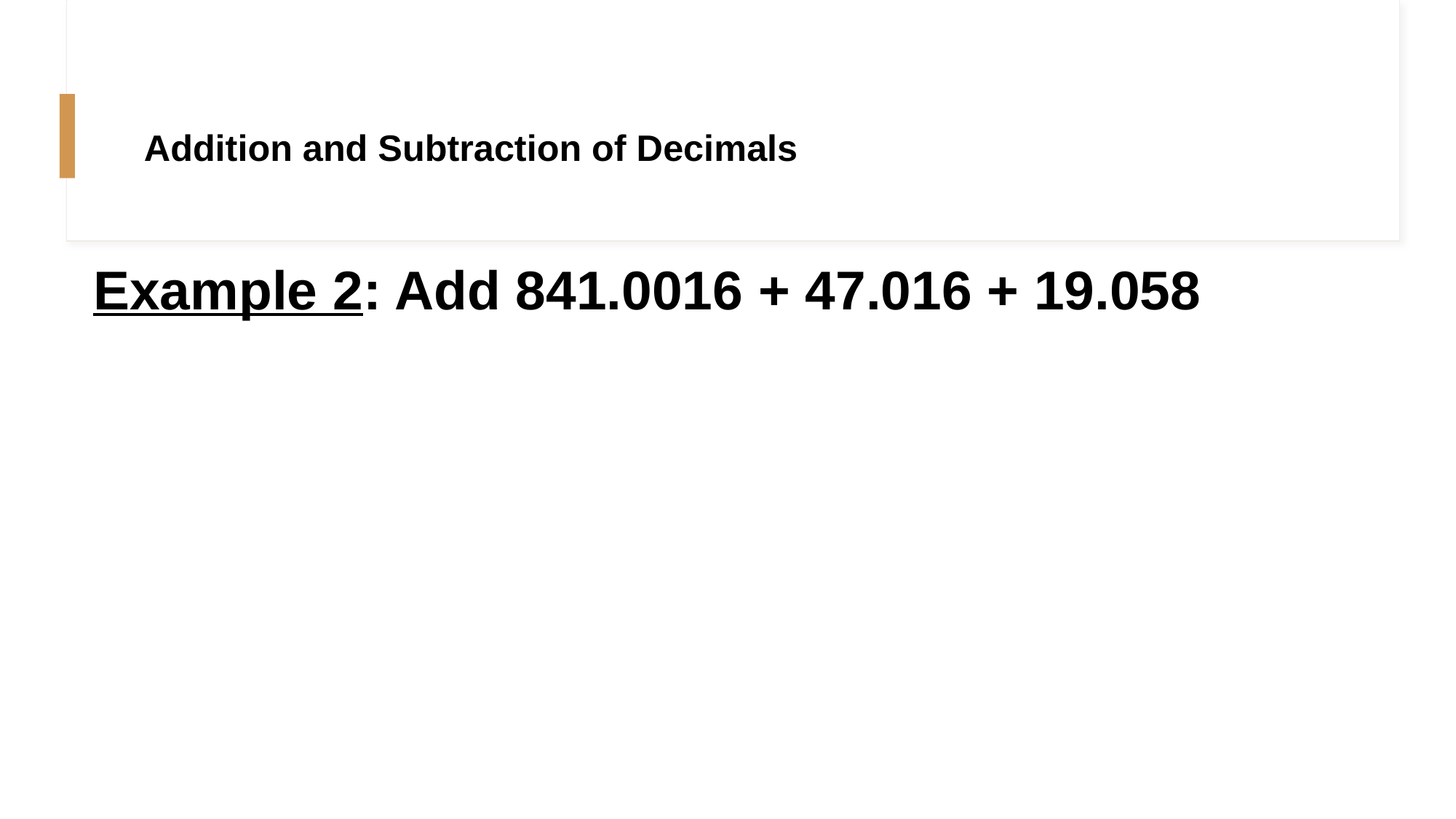

# Addition and Subtraction of Decimals
Example 2: Add 841.0016 + 47.016 + 19.058